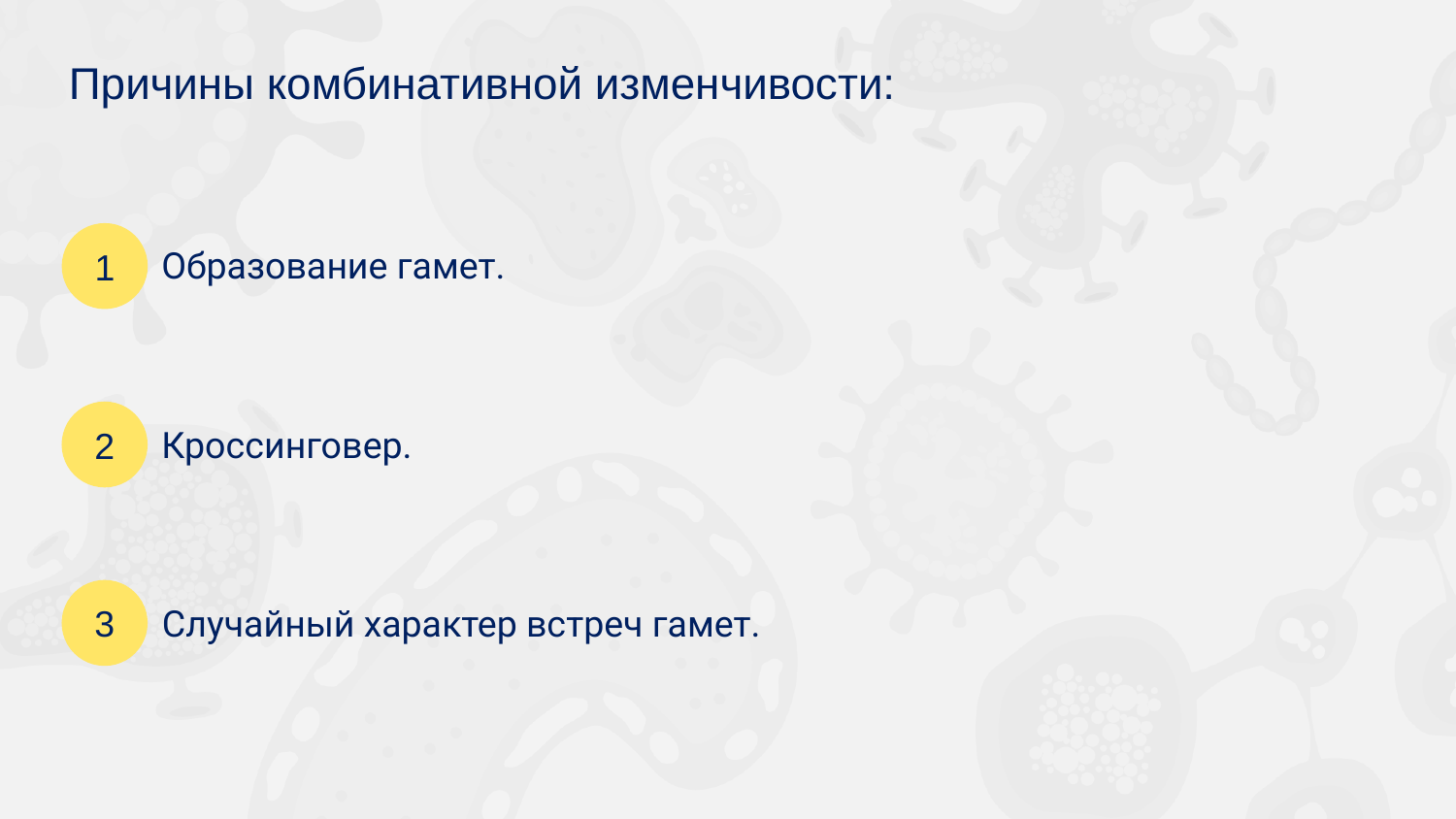

Причины комбинативной изменчивости:
1
Образование гамет.
2
Кроссинговер.
3
Случайный характер встреч гамет.